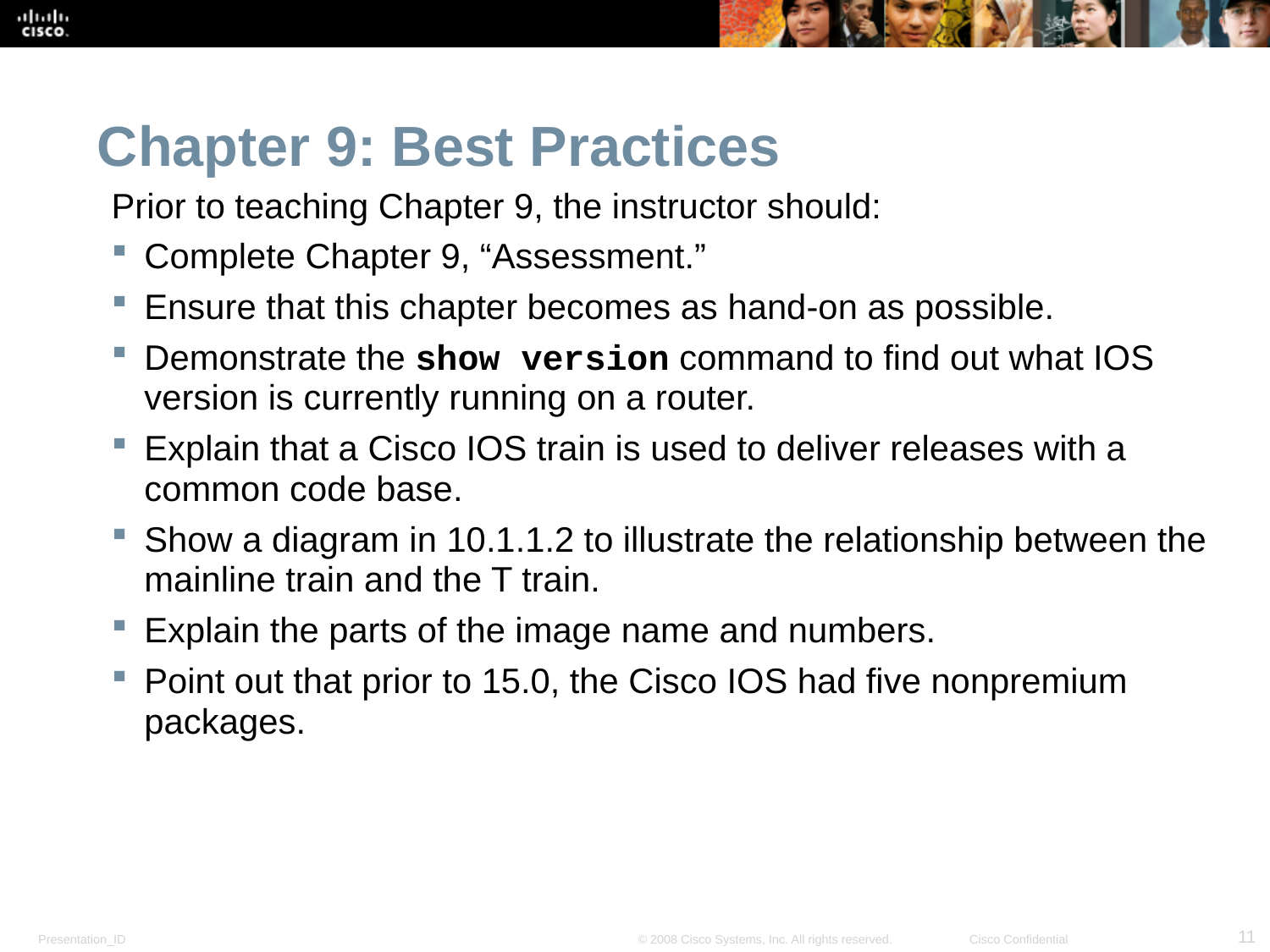

Chapter 9: Best Practices
Prior to teaching Chapter 9, the instructor should:
Complete Chapter 9, “Assessment.”
Ensure that this chapter becomes as hand-on as possible.
Demonstrate the show version command to find out what IOS version is currently running on a router.
Explain that a Cisco IOS train is used to deliver releases with a common code base.
Show a diagram in 10.1.1.2 to illustrate the relationship between the mainline train and the T train.
Explain the parts of the image name and numbers.
Point out that prior to 15.0, the Cisco IOS had five nonpremium packages.